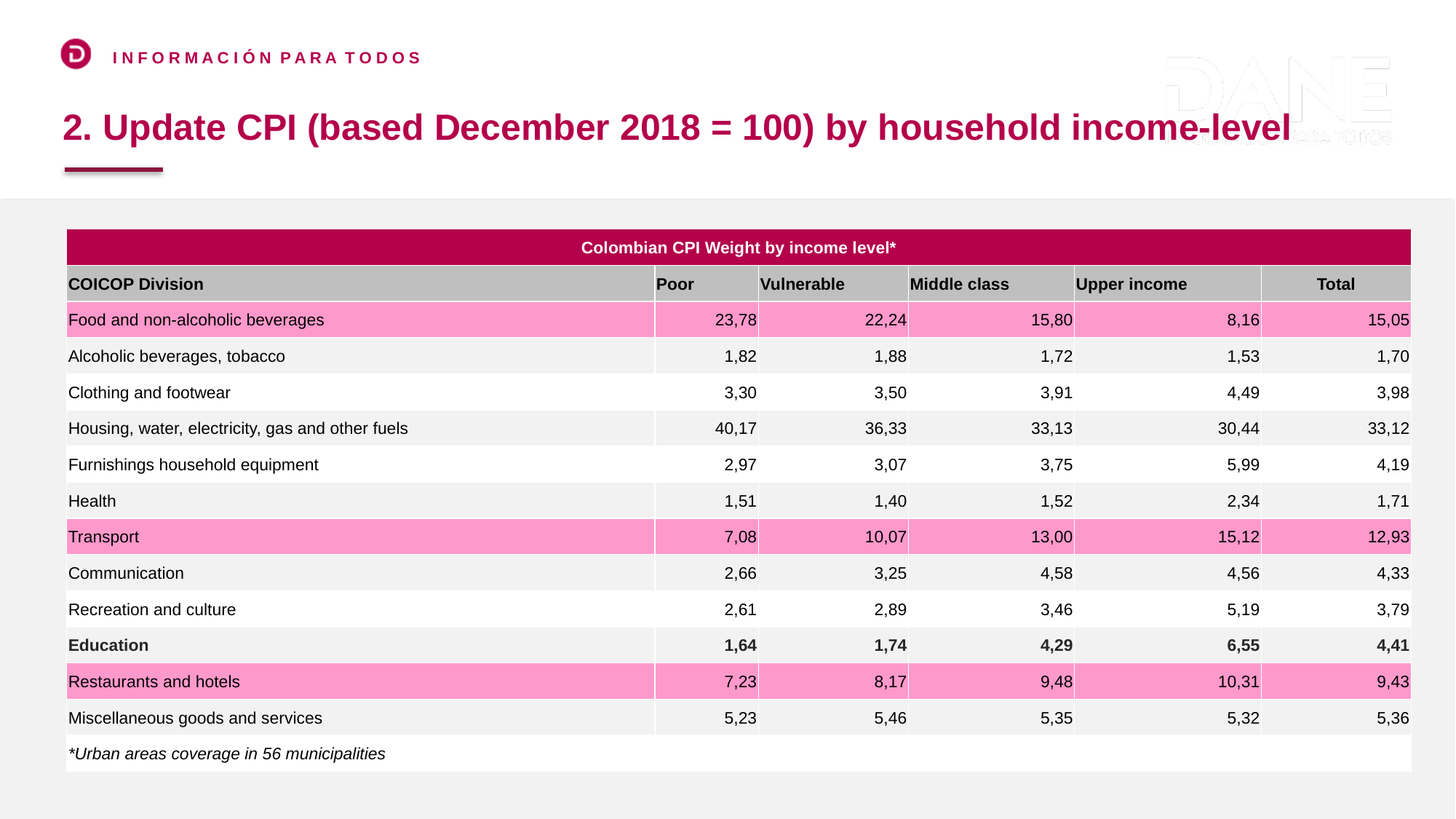

2. Update CPI (based December 2018 = 100) by household income-level

| Colombian CPI Weight by income level\* |  |  |  |  |  |
| --- | --- | --- | --- | --- | --- |
| COICOP Division | Poor | Vulnerable | Middle class | Upper income | Total |
| Food and non-alcoholic beverages | 23,78 | 22,24 | 15,80 | 8,16 | 15,05 |
| Alcoholic beverages, tobacco | 1,82 | 1,88 | 1,72 | 1,53 | 1,70 |
| Clothing and footwear | 3,30 | 3,50 | 3,91 | 4,49 | 3,98 |
| Housing, water, electricity, gas and other fuels | 40,17 | 36,33 | 33,13 | 30,44 | 33,12 |
| Furnishings household equipment | 2,97 | 3,07 | 3,75 | 5,99 | 4,19 |
| Health | 1,51 | 1,40 | 1,52 | 2,34 | 1,71 |
| Transport | 7,08 | 10,07 | 13,00 | 15,12 | 12,93 |
| Communication | 2,66 | 3,25 | 4,58 | 4,56 | 4,33 |
| Recreation and culture | 2,61 | 2,89 | 3,46 | 5,19 | 3,79 |
| Education | 1,64 | 1,74 | 4,29 | 6,55 | 4,41 |
| Restaurants and hotels | 7,23 | 8,17 | 9,48 | 10,31 | 9,43 |
| Miscellaneous goods and services | 5,23 | 5,46 | 5,35 | 5,32 | 5,36 |
| \*Urban areas coverage in 56 municipalities |  |  |  |  |  |